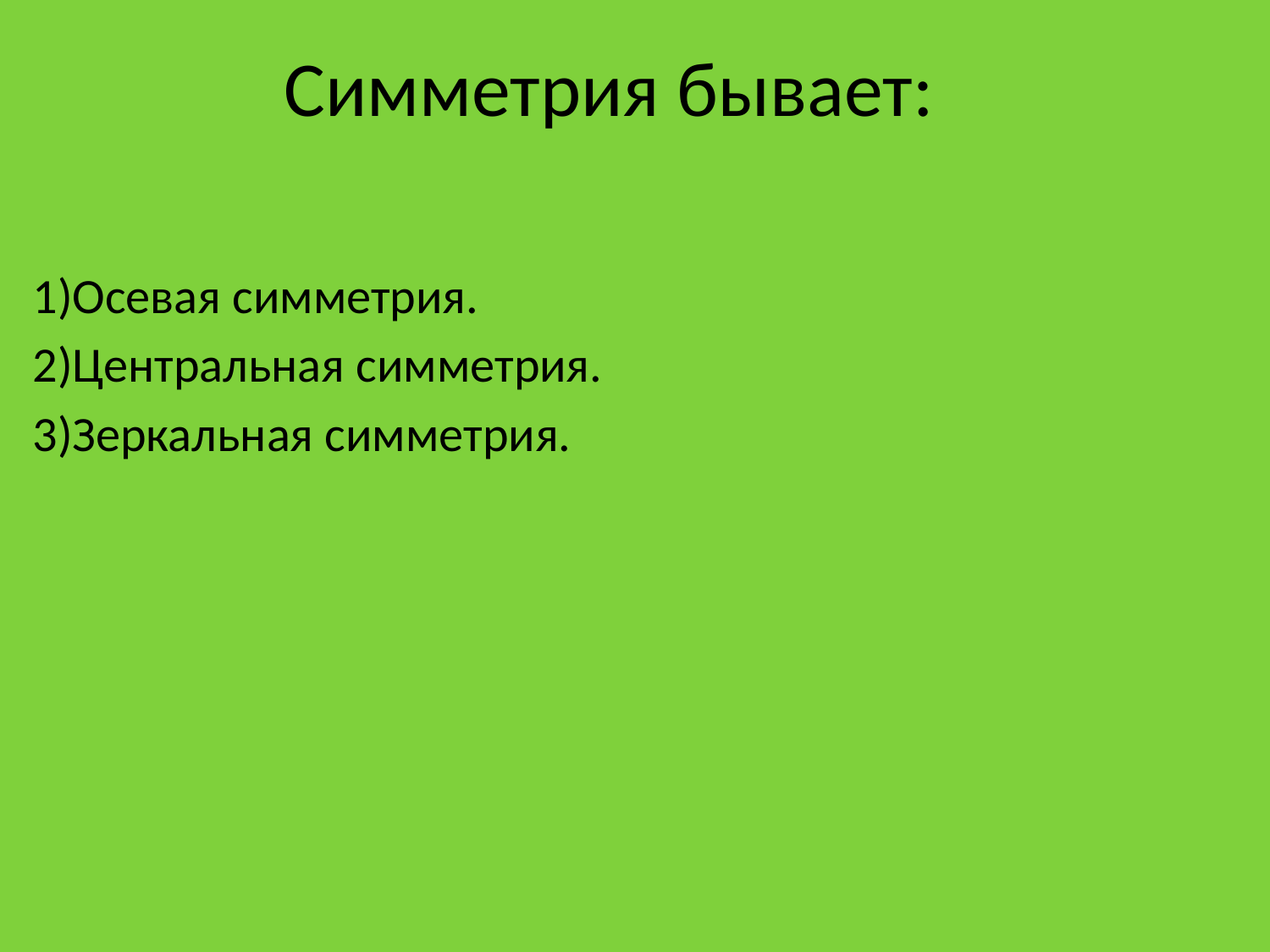

# Симметрия бывает:
1)Осевая симметрия.
2)Центральная симметрия.
3)Зеркальная симметрия.